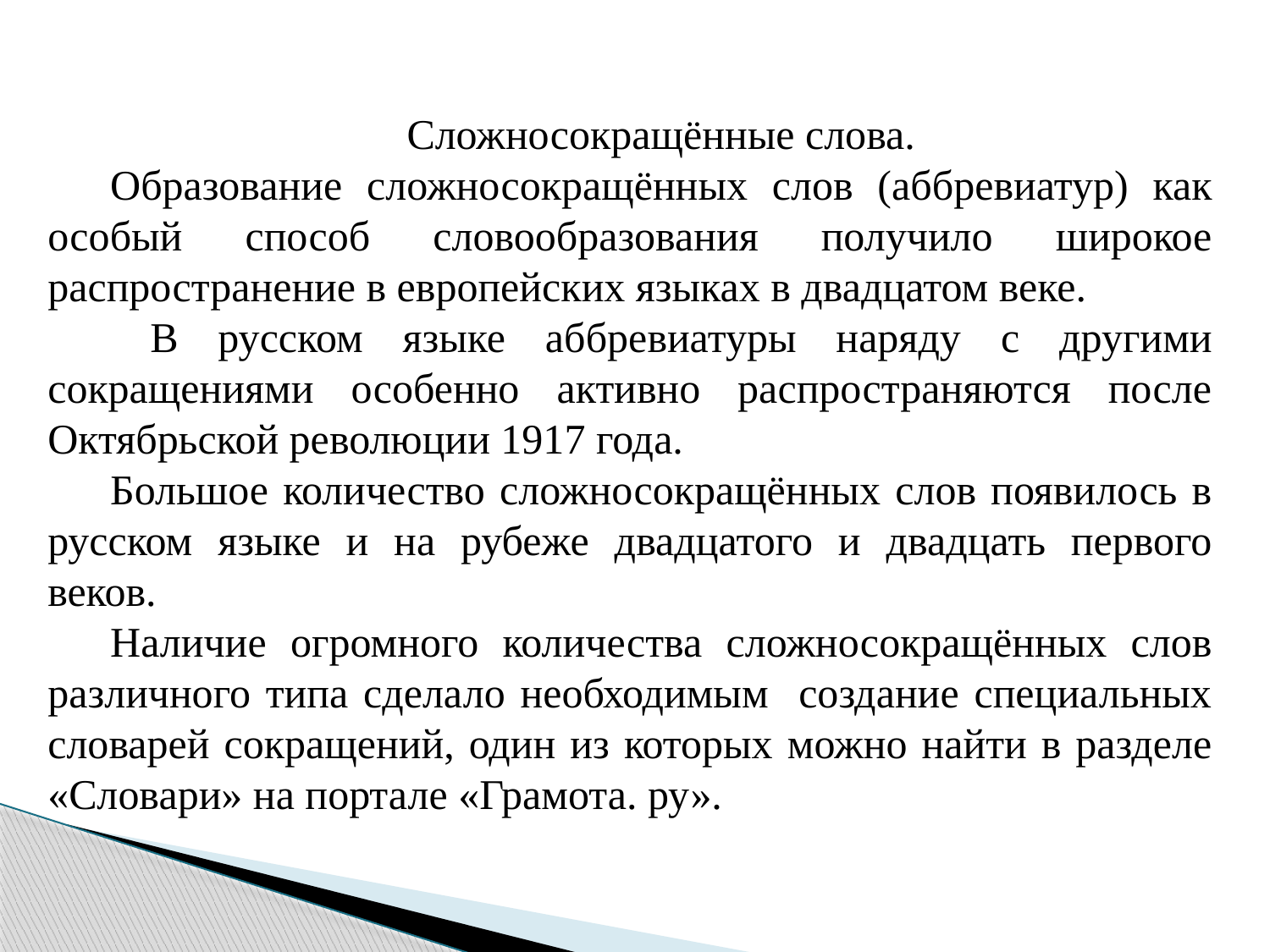

Сложносокращённые слова.
Образование сложносокращённых слов (аббревиатур) как особый способ словообразования получило широкое распространение в европейских языках в двадцатом веке.
 В русском языке аббревиатуры наряду с другими сокращениями особенно активно распространяются после Октябрьской революции 1917 года.
Большое количество сложносокращённых слов появилось в русском языке и на рубеже двадцатого и двадцать первого веков.
Наличие огромного количества сложносокращённых слов различного типа сделало необходимым  создание специальных словарей сокращений, один из которых можно найти в разделе «Словари» на портале «Грамота. ру».